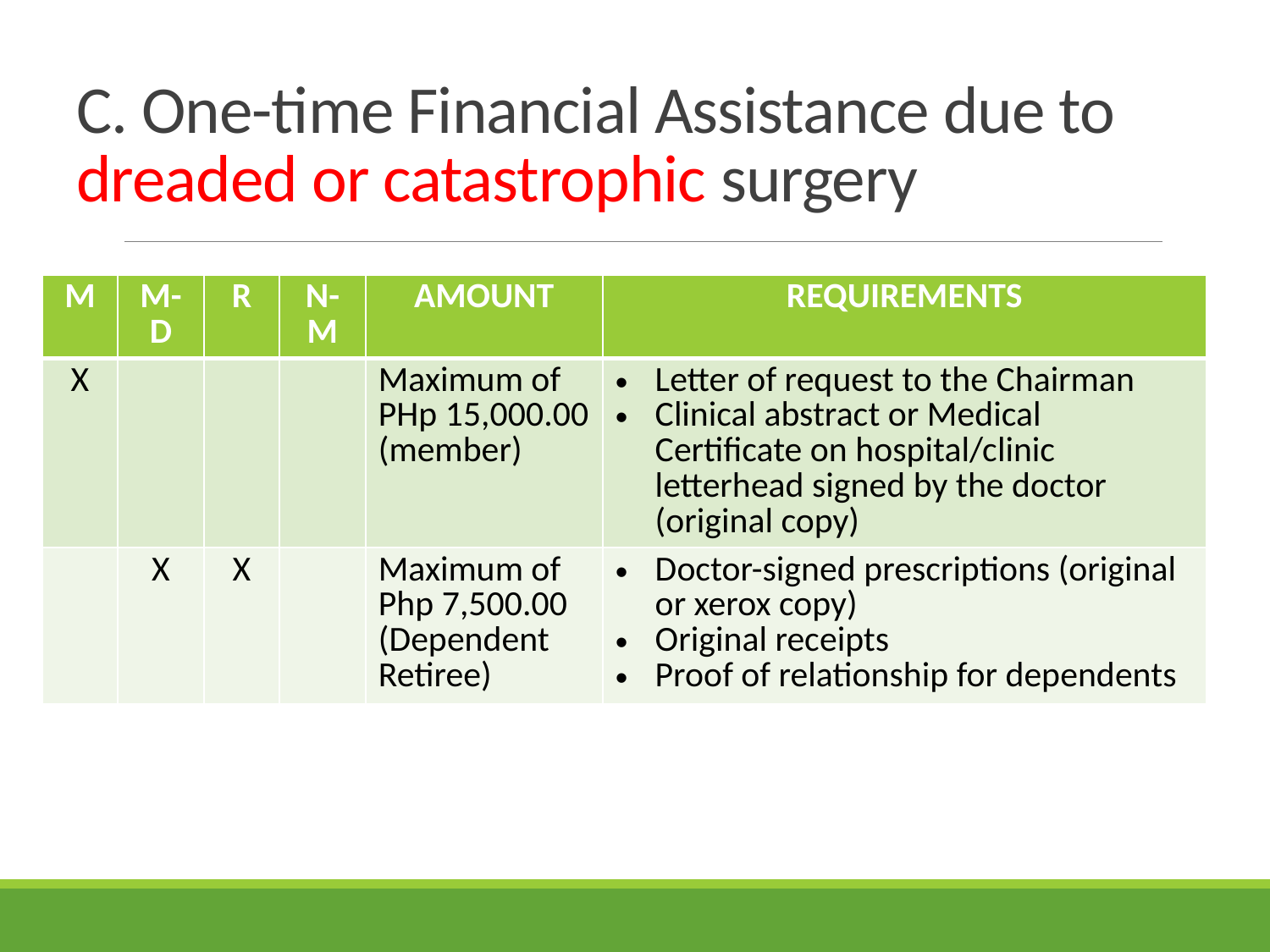

# C. One-time Financial Assistance due to dreaded or catastrophic surgery
| M | M-D | R | N-M | AMOUNT | REQUIREMENTS |
| --- | --- | --- | --- | --- | --- |
| X |  |  |  | Maximum of PHp 15,000.00 (member) | Letter of request to the Chairman Clinical abstract or Medical Certificate on hospital/clinic letterhead signed by the doctor (original copy) |
|  | X | X |  | Maximum of Php 7,500.00 (Dependent Retiree) | Doctor-signed prescriptions (original or xerox copy) Original receipts Proof of relationship for dependents |